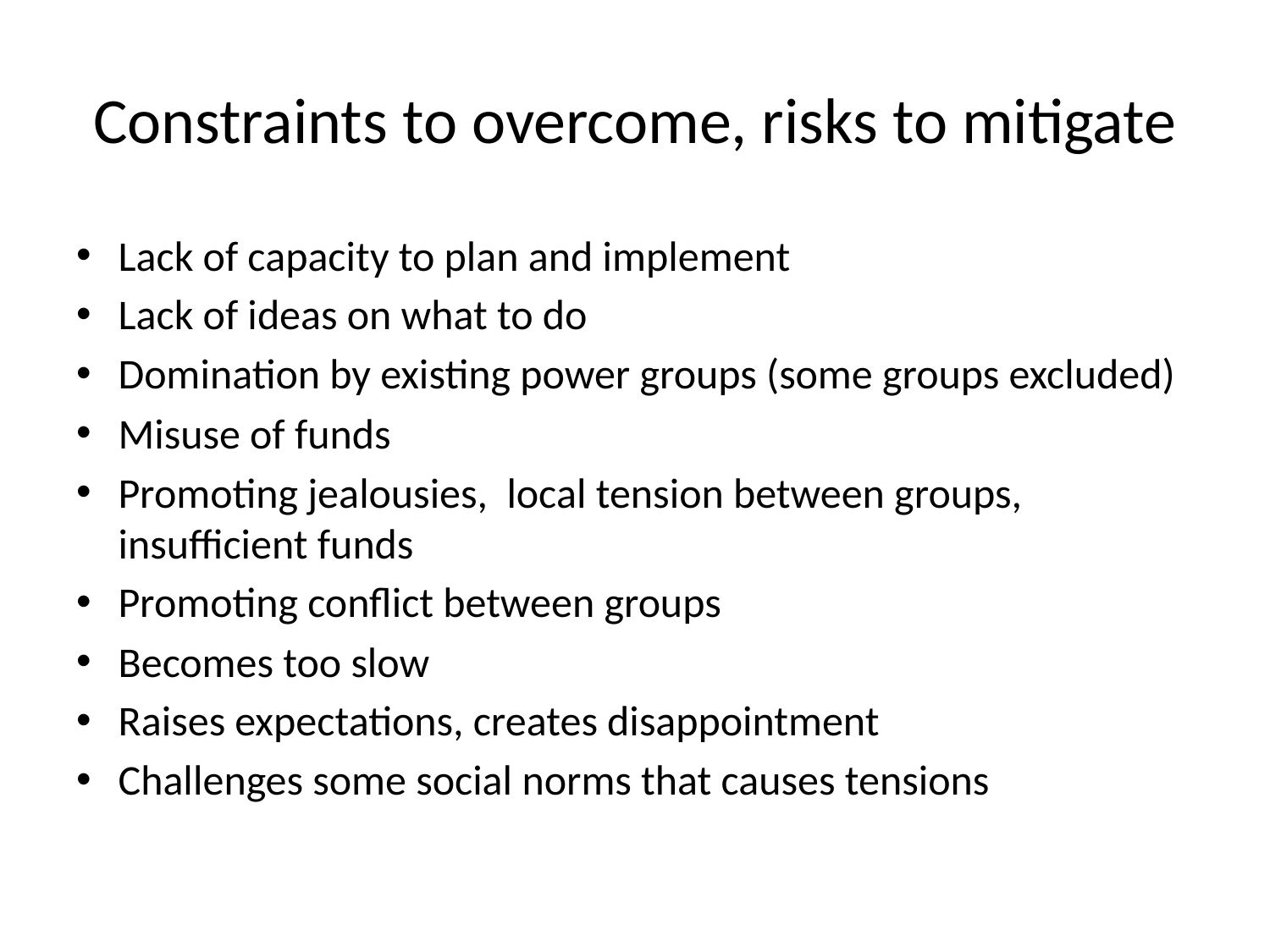

# Constraints to overcome, risks to mitigate
Lack of capacity to plan and implement
Lack of ideas on what to do
Domination by existing power groups (some groups excluded)
Misuse of funds
Promoting jealousies,  local tension between groups, insufficient funds
Promoting conflict between groups
Becomes too slow
Raises expectations, creates disappointment
Challenges some social norms that causes tensions